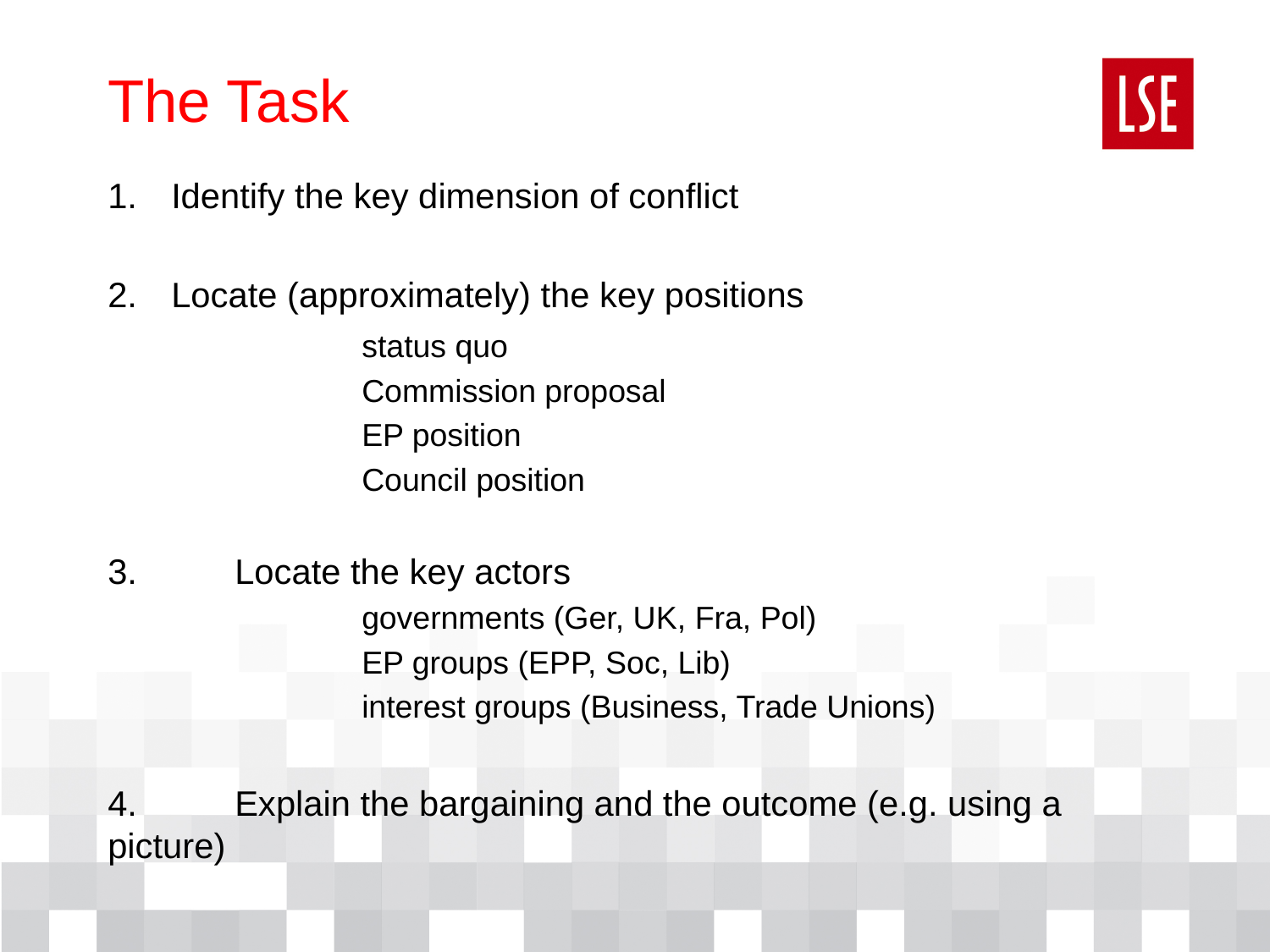

# The Task
Identify the key dimension of conflict

Locate (approximately) the key positions
		status quo
		Commission proposal
		EP position
		Council position

3.	Locate the key actors
		governments (Ger, UK, Fra, Pol)
		EP groups (EPP, Soc, Lib)
		interest groups (Business, Trade Unions)

4. 	Explain the bargaining and the outcome (e.g. using a picture)